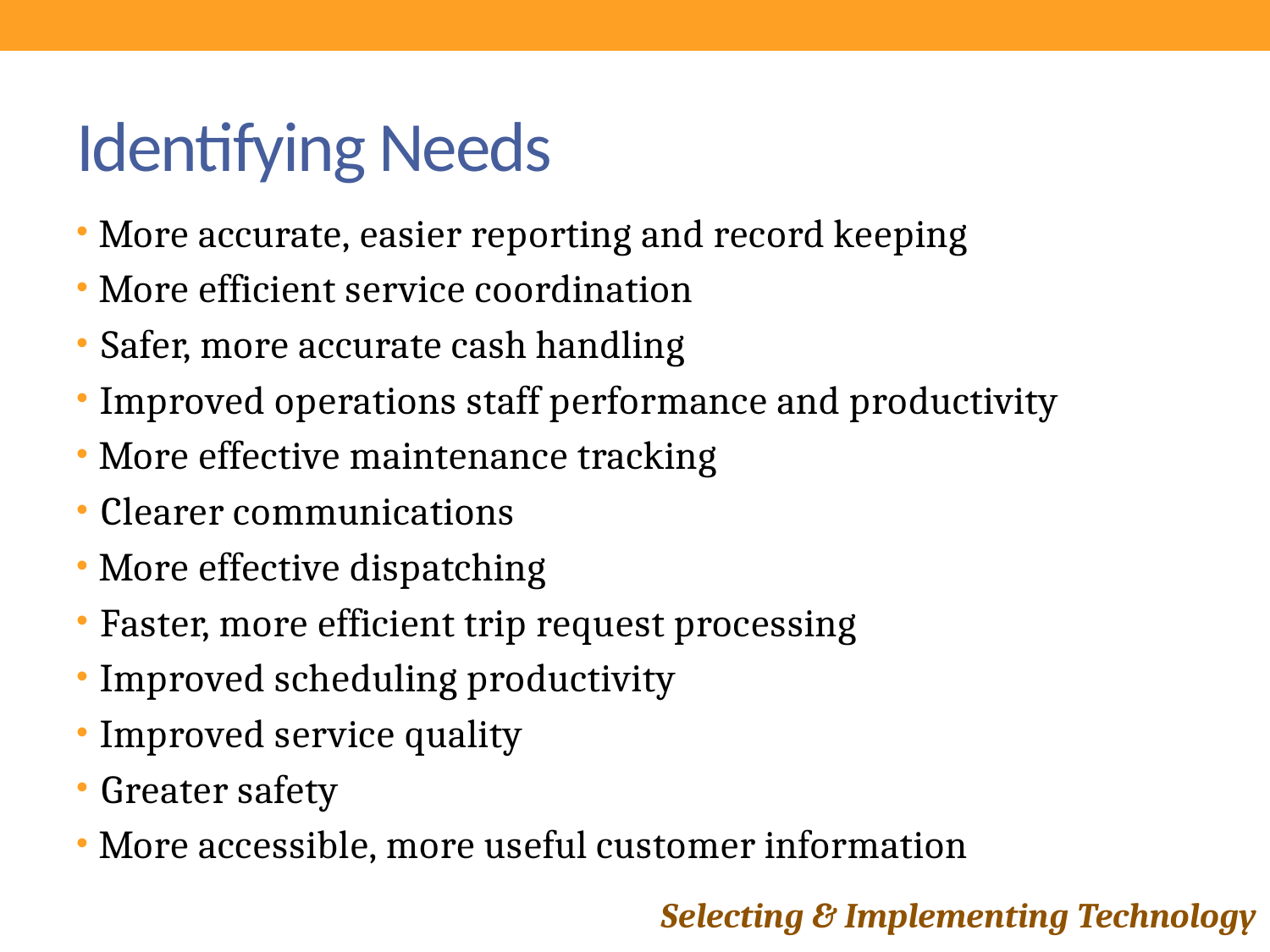

# Identifying Needs
More accurate, easier reporting and record keeping
More efficient service coordination
Safer, more accurate cash handling
Improved operations staff performance and productivity
More effective maintenance tracking
Clearer communications
More effective dispatching
Faster, more efficient trip request processing
Improved scheduling productivity
Improved service quality
Greater safety
More accessible, more useful customer information
Selecting & Implementing Technology